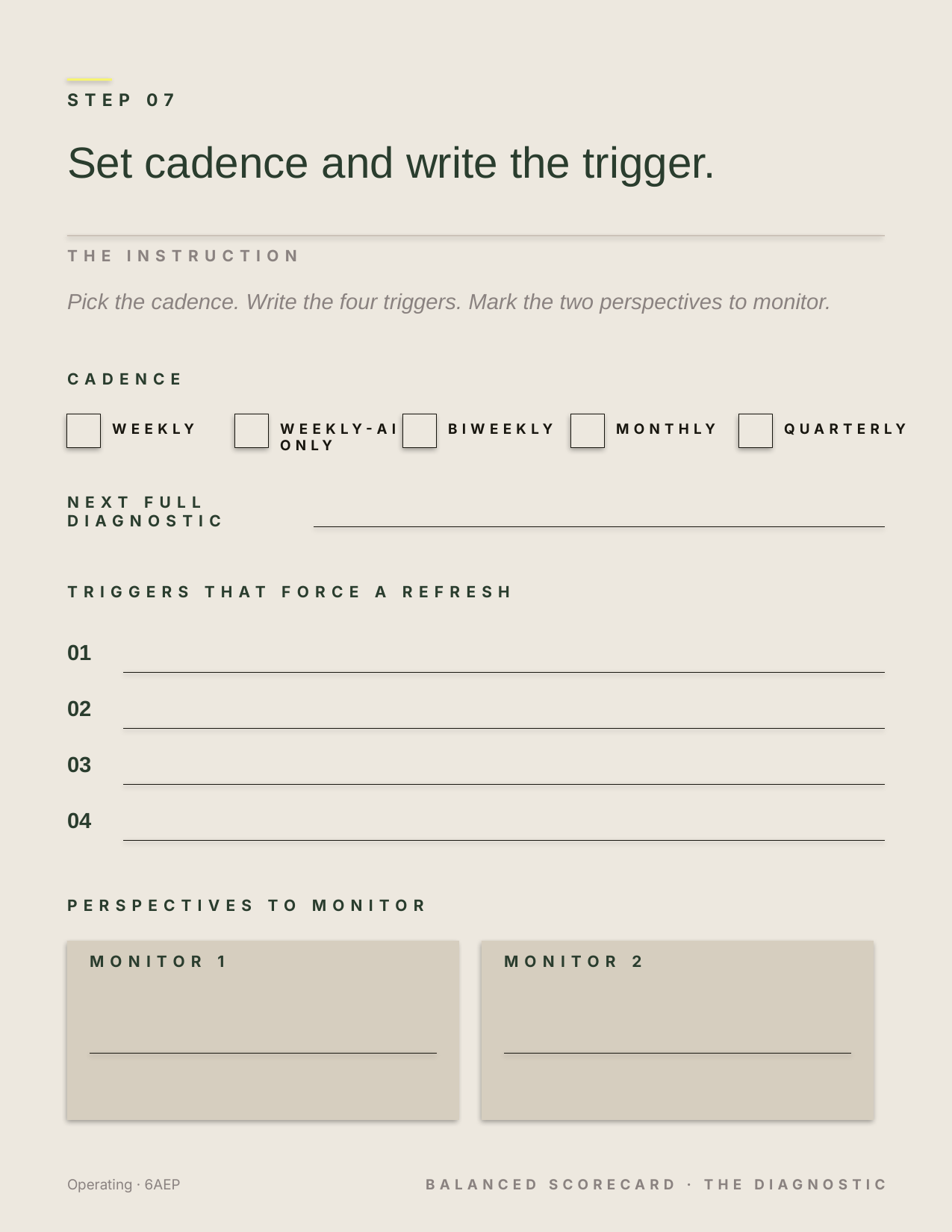

STEP 07
Set cadence and write the trigger.

THE INSTRUCTION
Pick the cadence. Write the four triggers. Mark the two perspectives to monitor.
CADENCE

WEEKLY
WEEKLY-AI ONLY
BIWEEKLY
MONTHLY
QUARTERLY
NEXT FULL DIAGNOSTIC
TRIGGERS THAT FORCE A REFRESH
01
02
03
04
PERSPECTIVES TO MONITOR

MONITOR 1
MONITOR 2
Operating · 6AEP
BALANCED SCORECARD · THE DIAGNOSTIC